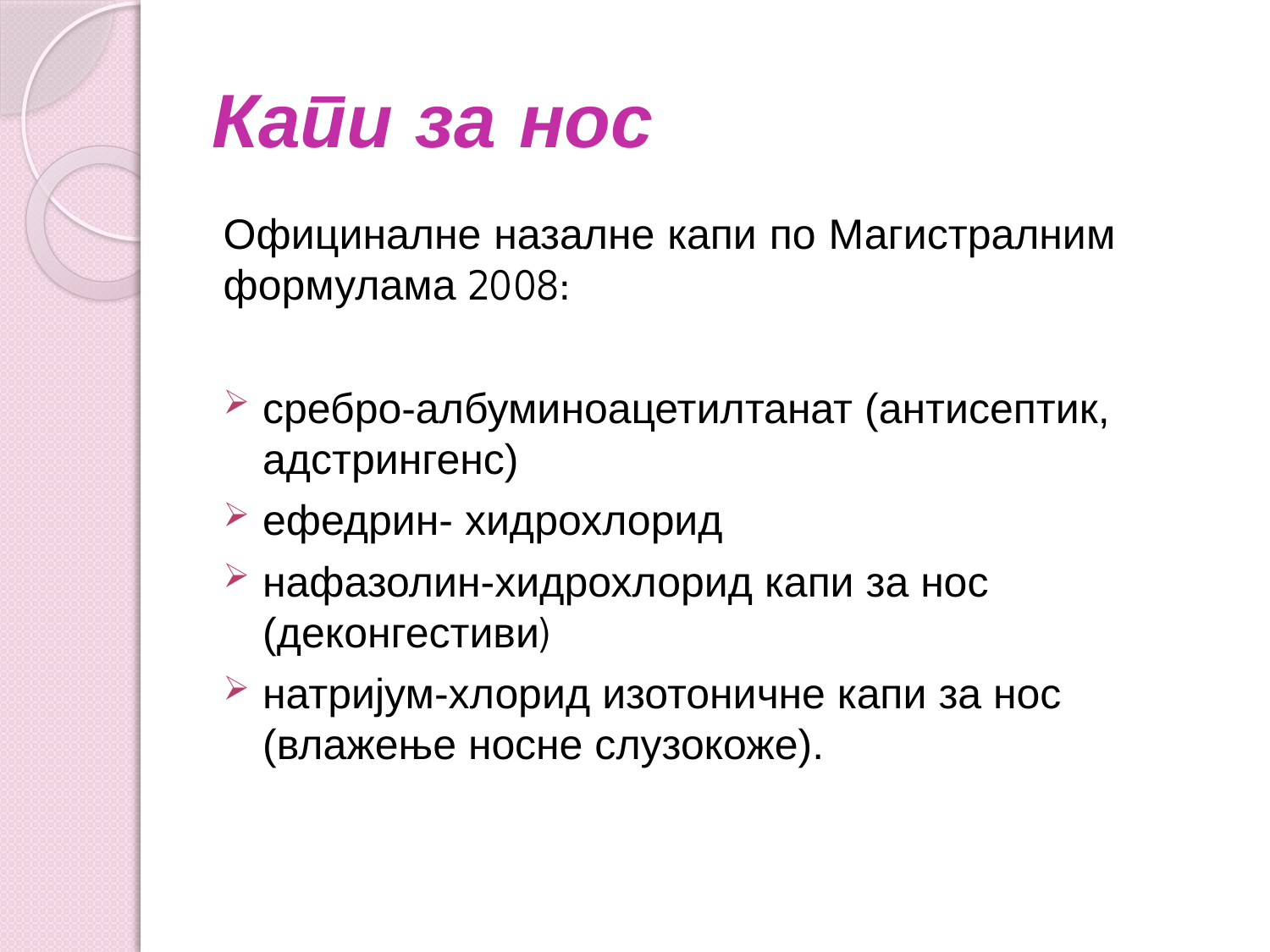

# Капи за нос
Официналне назалне капи по Магистралним формулама 2008:

сребро-албуминоацетилтанат (антисептик, адстрингенс)
ефедрин- хидрохлорид
нафазолин-хидрохлорид капи за нос (деконгестиви)
натријум-хлорид изотоничне капи за нос (влажење носне слузокоже).